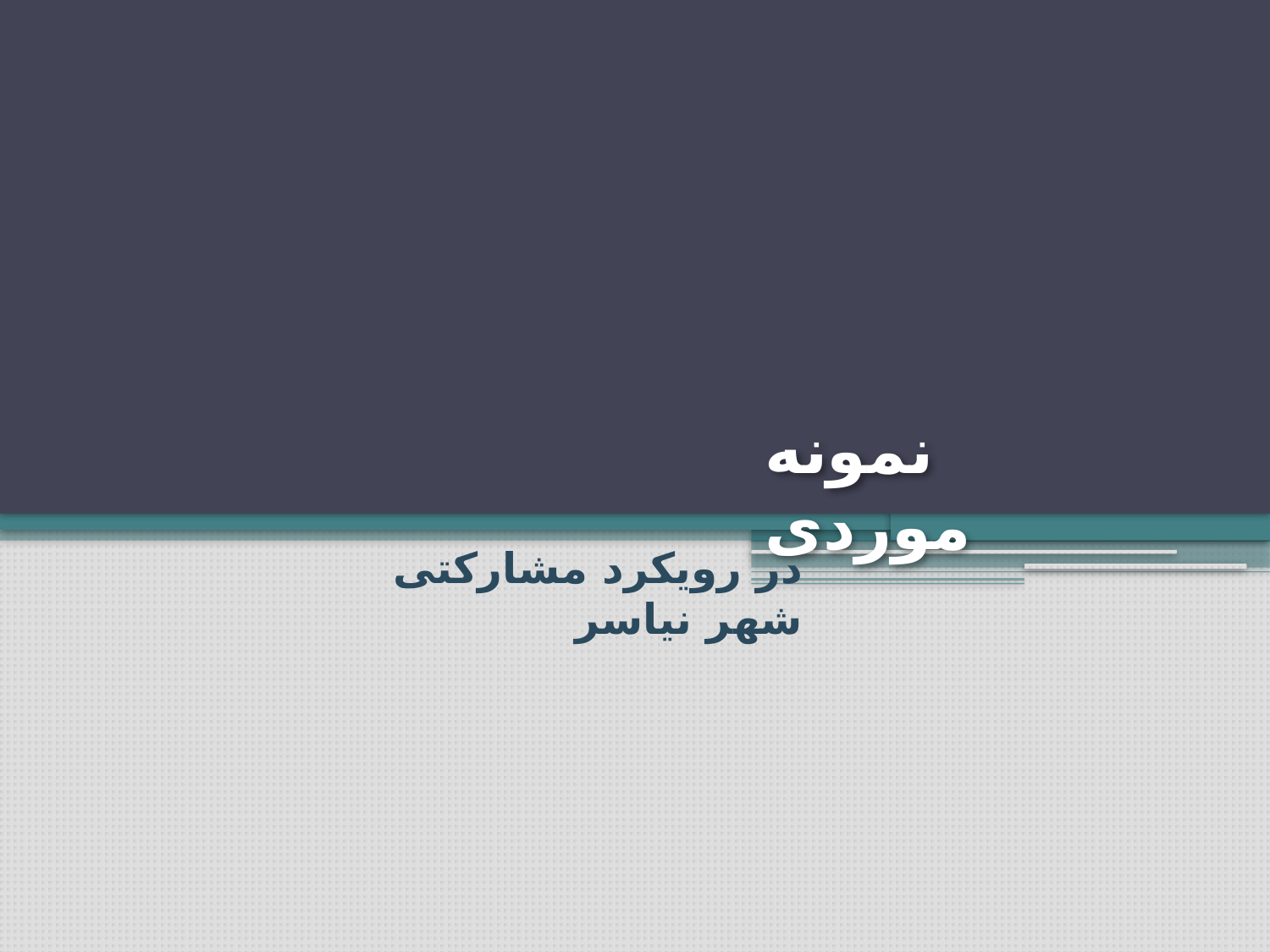

نمونه موردی
در رویکرد مشارکتی
شهر نیاسر